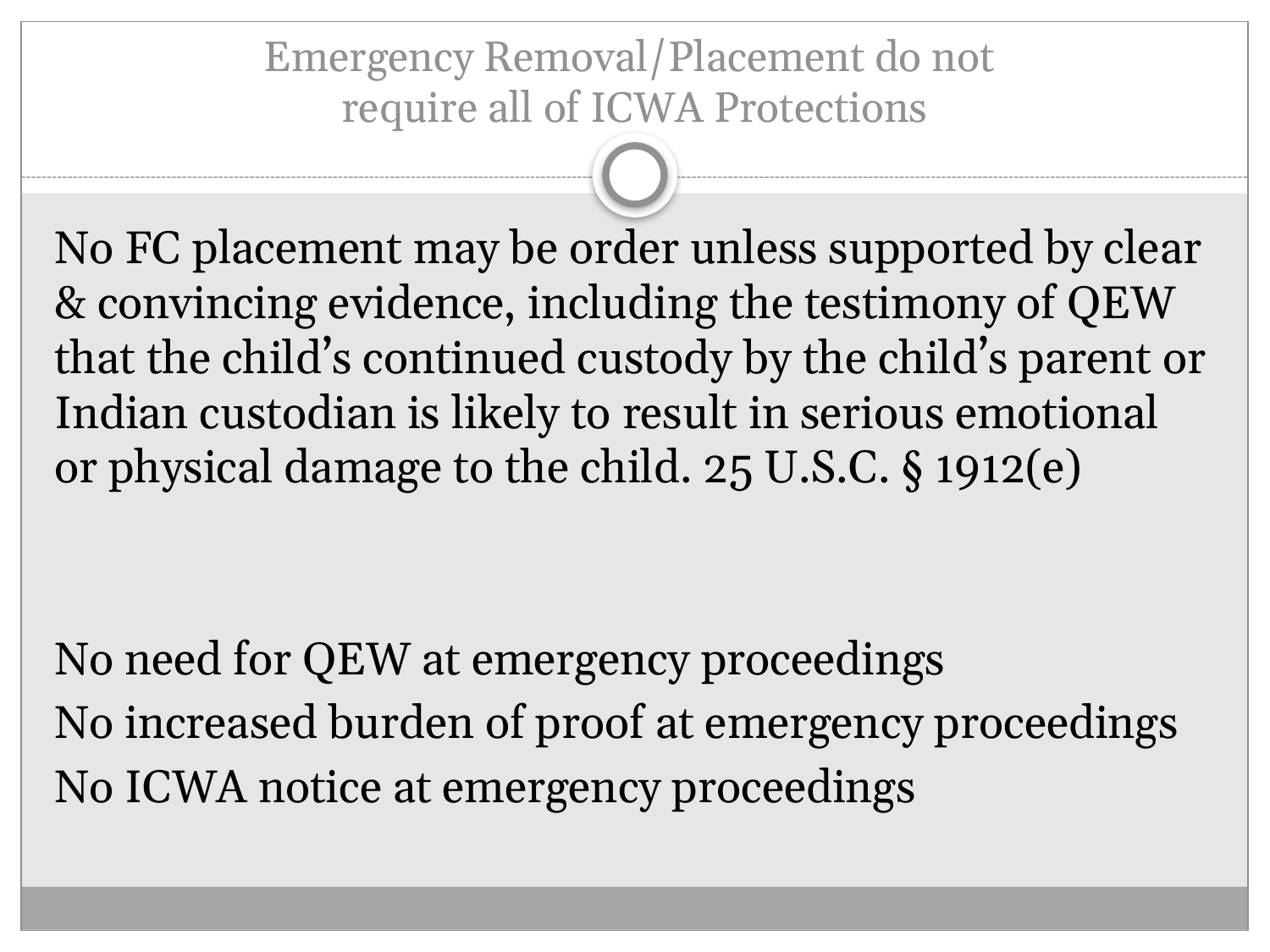

# Emergency Removal/Placement do not require all of ICWA Protections
No FC placement may be order unless supported by clear & convincing evidence, including the testimony of QEW that the child’s continued custody by the child’s parent or Indian custodian is likely to result in serious emotional or physical damage to the child. 25 U.S.C. § 1912(e)

No need for QEW at emergency proceedings
No increased burden of proof at emergency proceedings
No ICWA notice at emergency proceedings